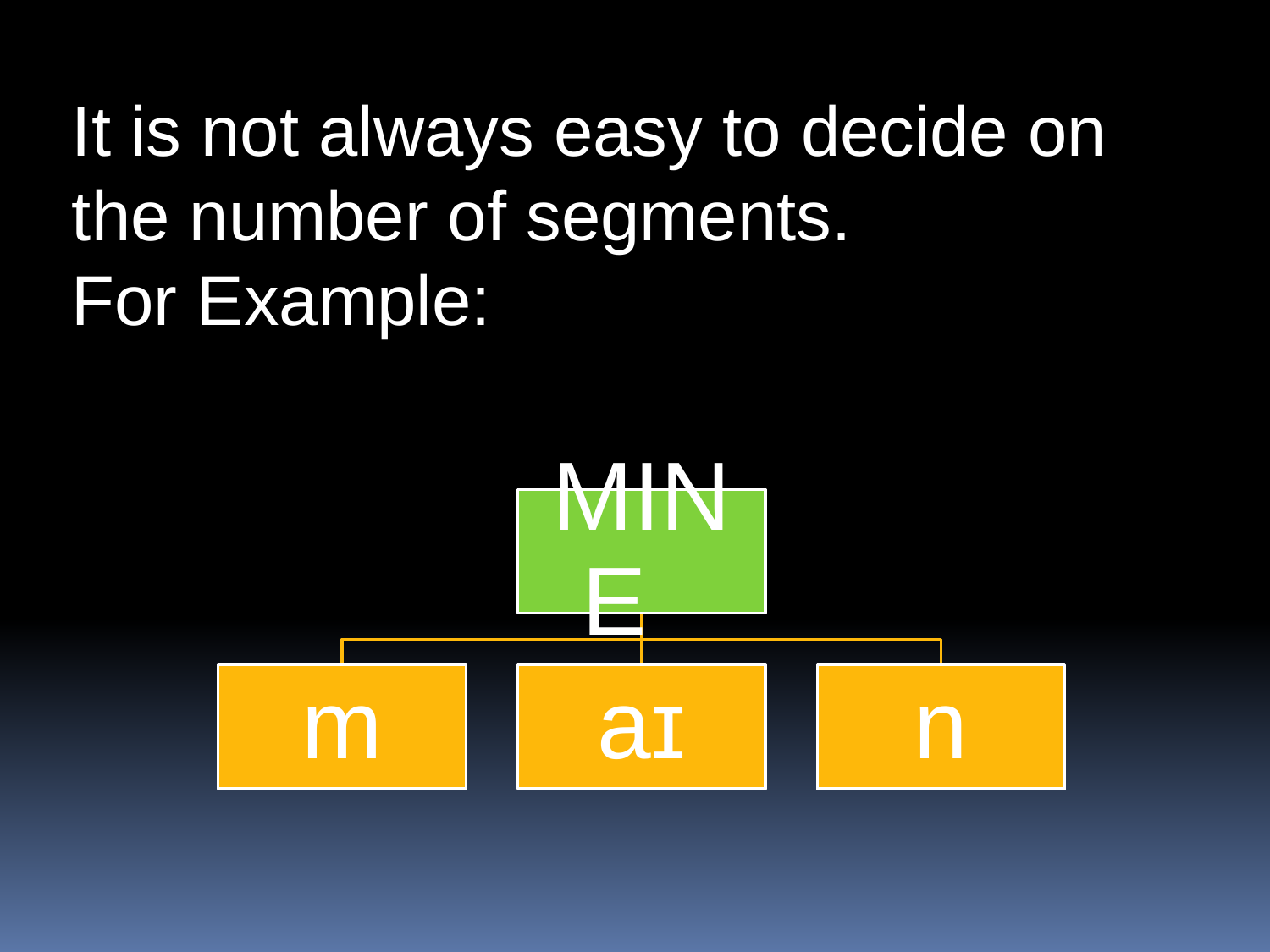

It is not always easy to decide on the number of segments.
For Example:

MINE
m
aɪ
n